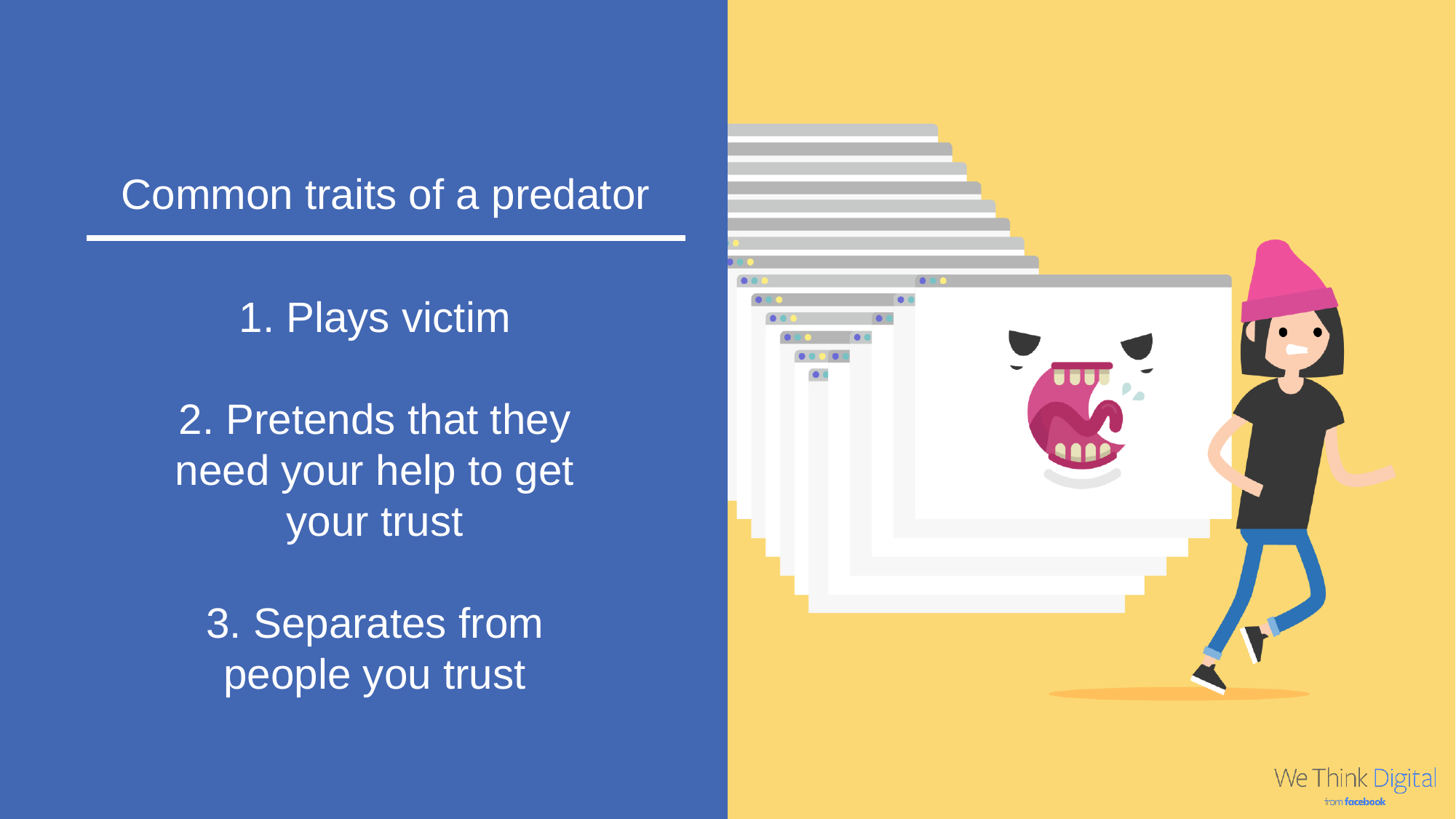

Common traits of a predator

1. Plays victim

2. Pretends that they need your help to get your trust

3. Separates from people you trust